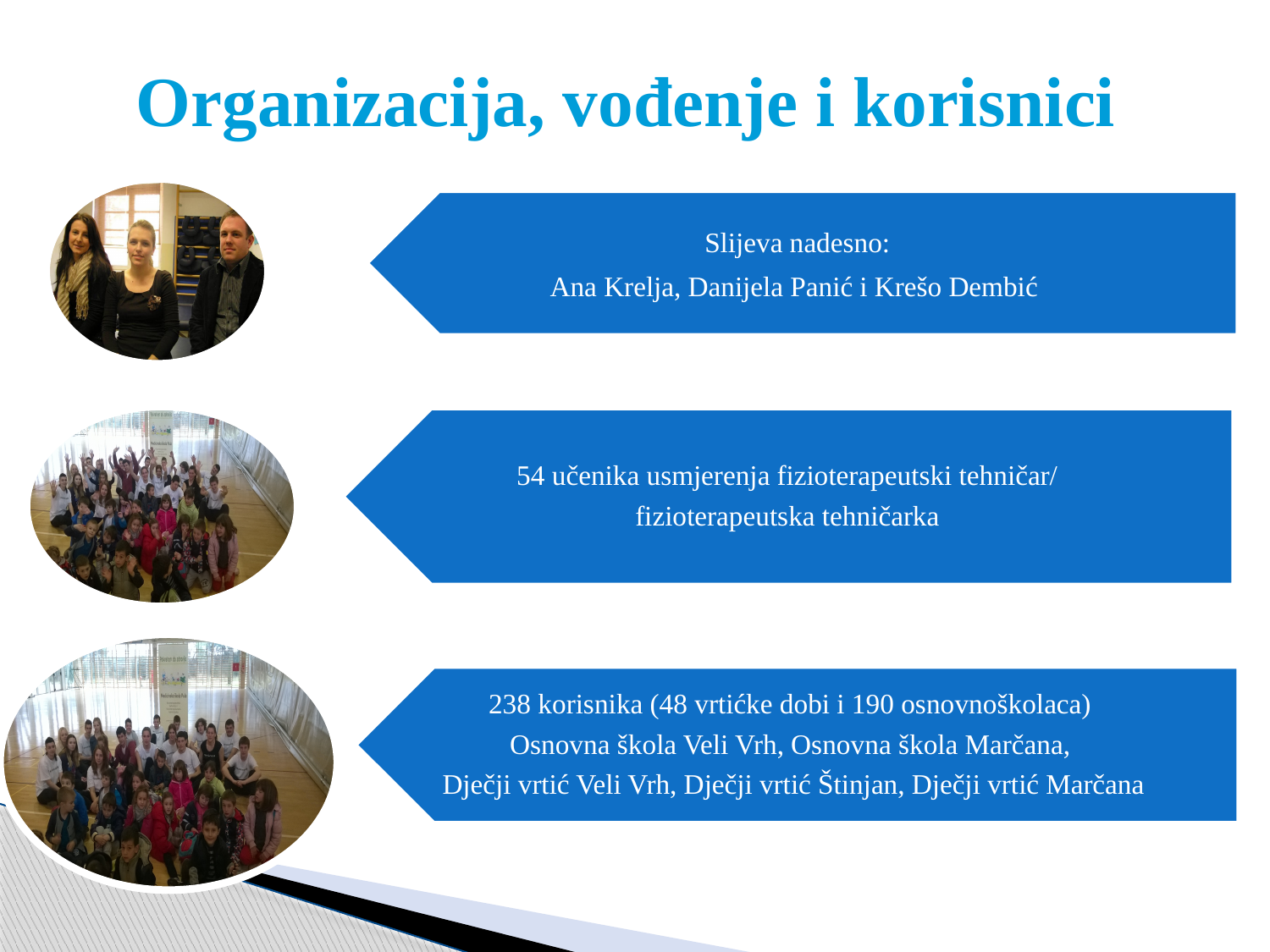

Organizacija, vođenje i korisnici
Slijeva nadesno:
Ana Krelja, Danijela Panić i Krešo Dembić
54 učenika usmjerenja fizioterapeutski tehničar/
fizioterapeutska tehničarka
238 korisnika (48 vrtićke dobi i 190 osnovnoškolaca)
Osnovna škola Veli Vrh, Osnovna škola Marčana,
Dječji vrtić Veli Vrh, Dječji vrtić Štinjan, Dječji vrtić Marčana